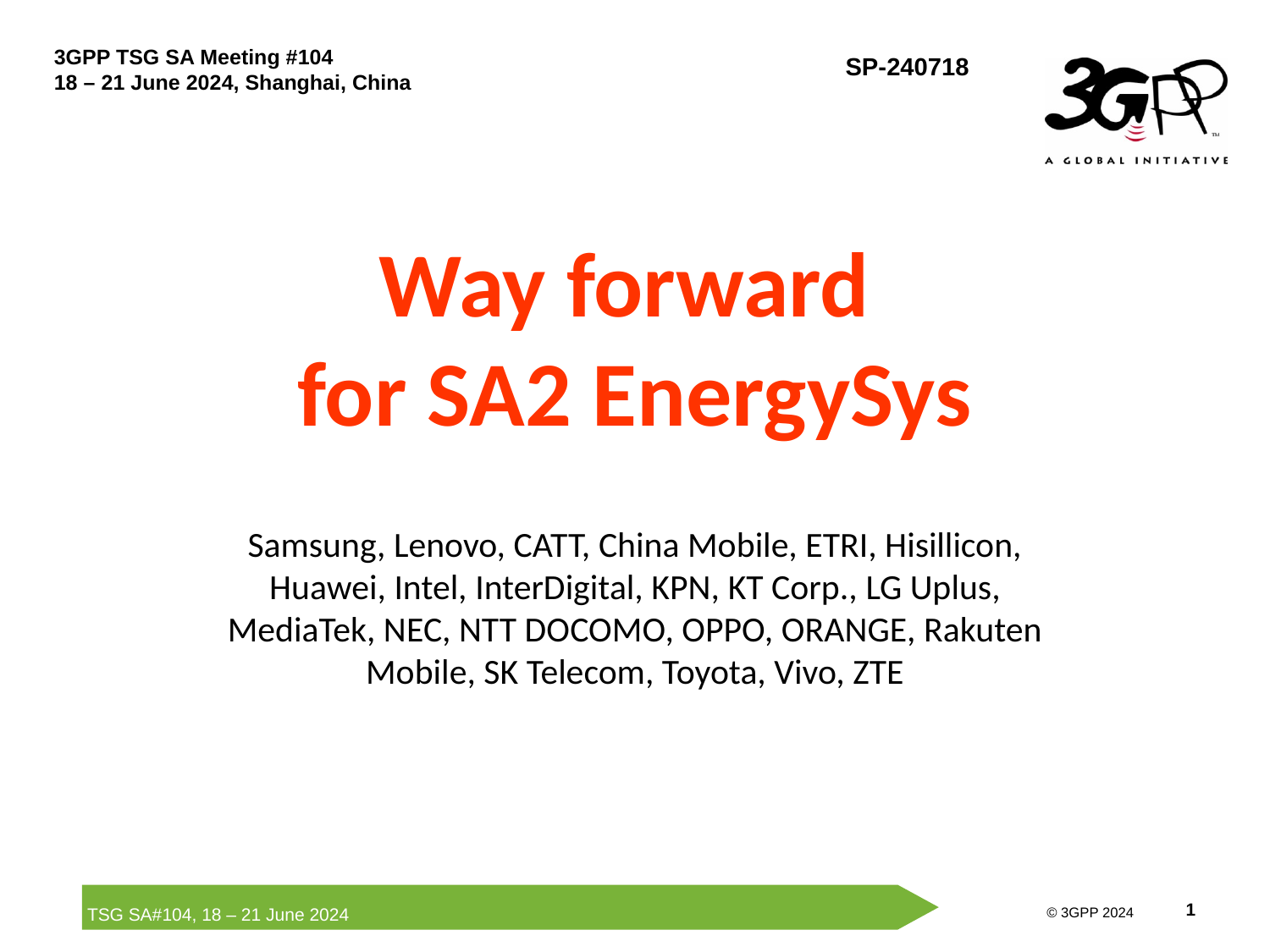

Way forward
for SA2 EnergySys
Samsung, Lenovo, CATT, China Mobile, ETRI, Hisillicon, Huawei, Intel, InterDigital, KPN, KT Corp., LG Uplus, MediaTek, NEC, NTT DOCOMO, OPPO, ORANGE, Rakuten Mobile, SK Telecom, Toyota, Vivo, ZTE